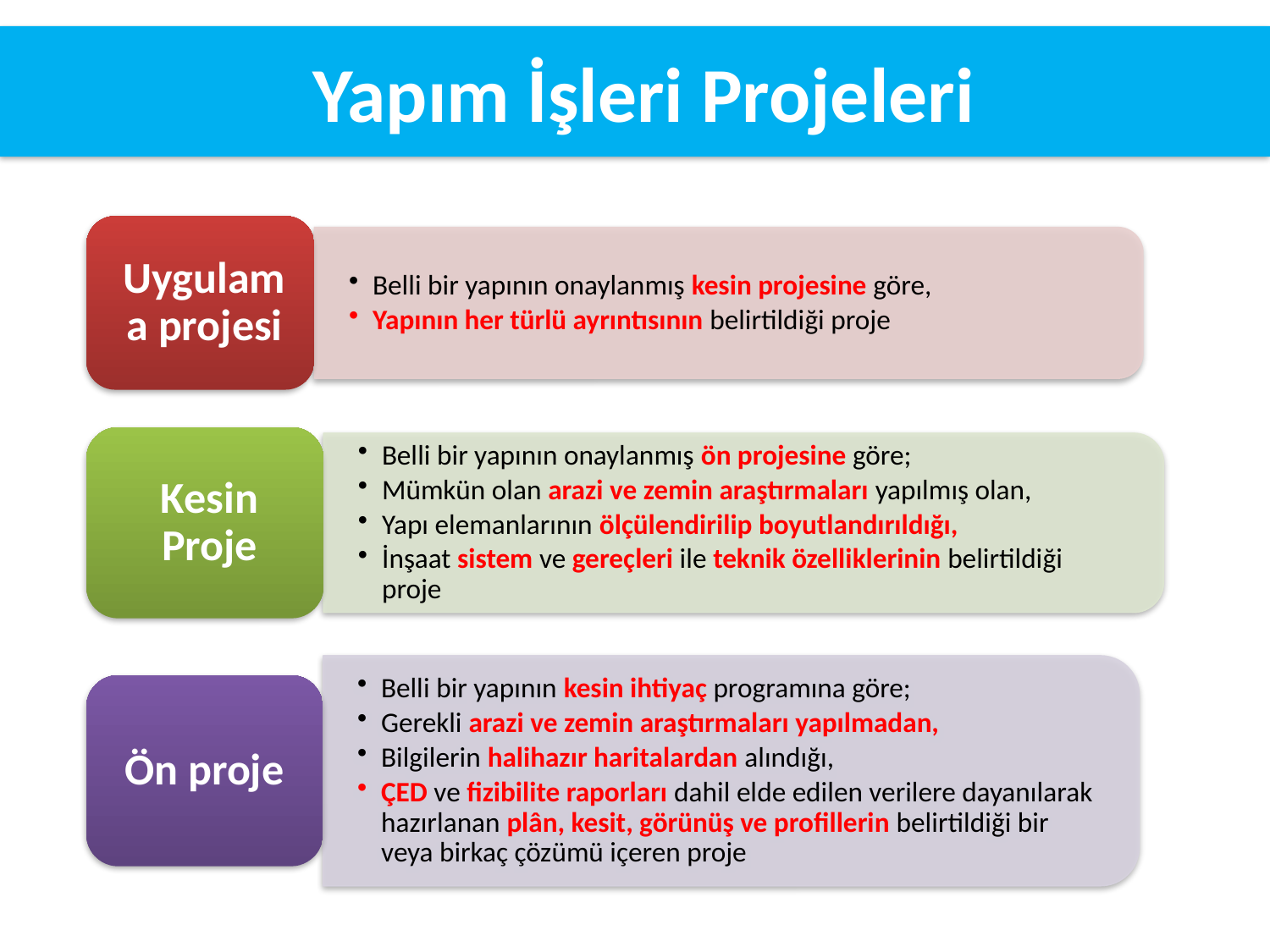

# Yapım İşleri Projeleri
Belli bir yapının onaylanmış kesin projesine göre,
Yapının her türlü ayrıntısının belirtildiği proje
Uygulama projesi
Belli bir yapının onaylanmış ön projesine göre;
Mümkün olan arazi ve zemin araştırmaları yapılmış olan,
Yapı elemanlarının ölçülendirilip boyutlandırıldığı,
İnşaat sistem ve gereçleri ile teknik özelliklerinin belirtildiği proje
Kesin Proje
Belli bir yapının kesin ihtiyaç programına göre;
Gerekli arazi ve zemin araştırmaları yapılmadan,
Bilgilerin halihazır haritalardan alındığı,
ÇED ve fizibilite raporları dahil elde edilen verilere dayanılarak hazırlanan plân, kesit, görünüş ve profillerin belirtildiği bir veya birkaç çözümü içeren proje
Ön proje